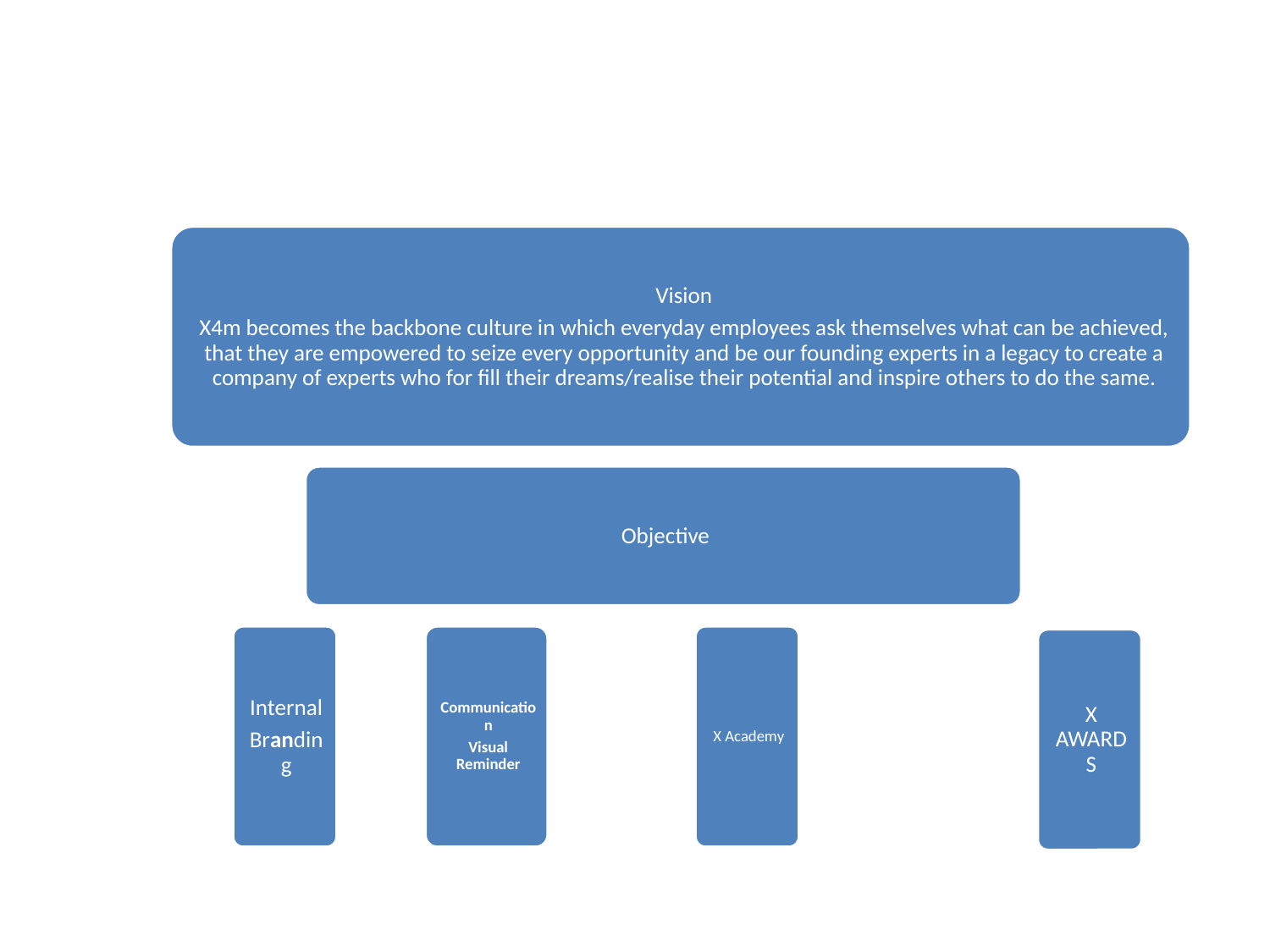

#
Vision
X4m becomes the backbone culture in which everyday employees ask themselves what can be achieved, that they are empowered to seize every opportunity and be our founding experts in a legacy to create a company of experts who for fill their dreams/realise their potential and inspire others to do the same.
Objective
Communication
Visual Reminder
X Academy
Internal
Branding
X AWARDS